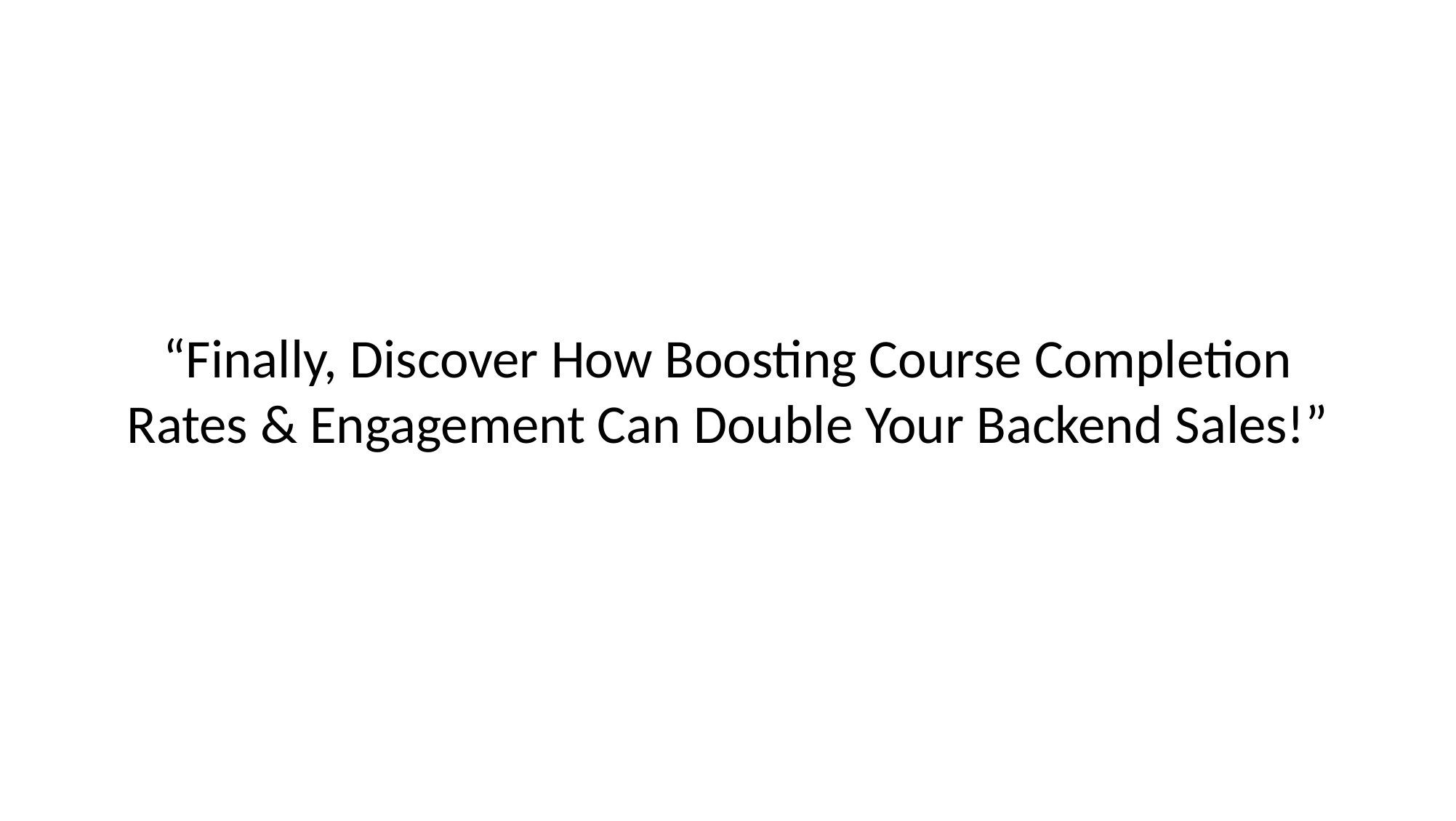

# “Finally, Discover How Boosting Course Completion Rates & Engagement Can Double Your Backend Sales!”